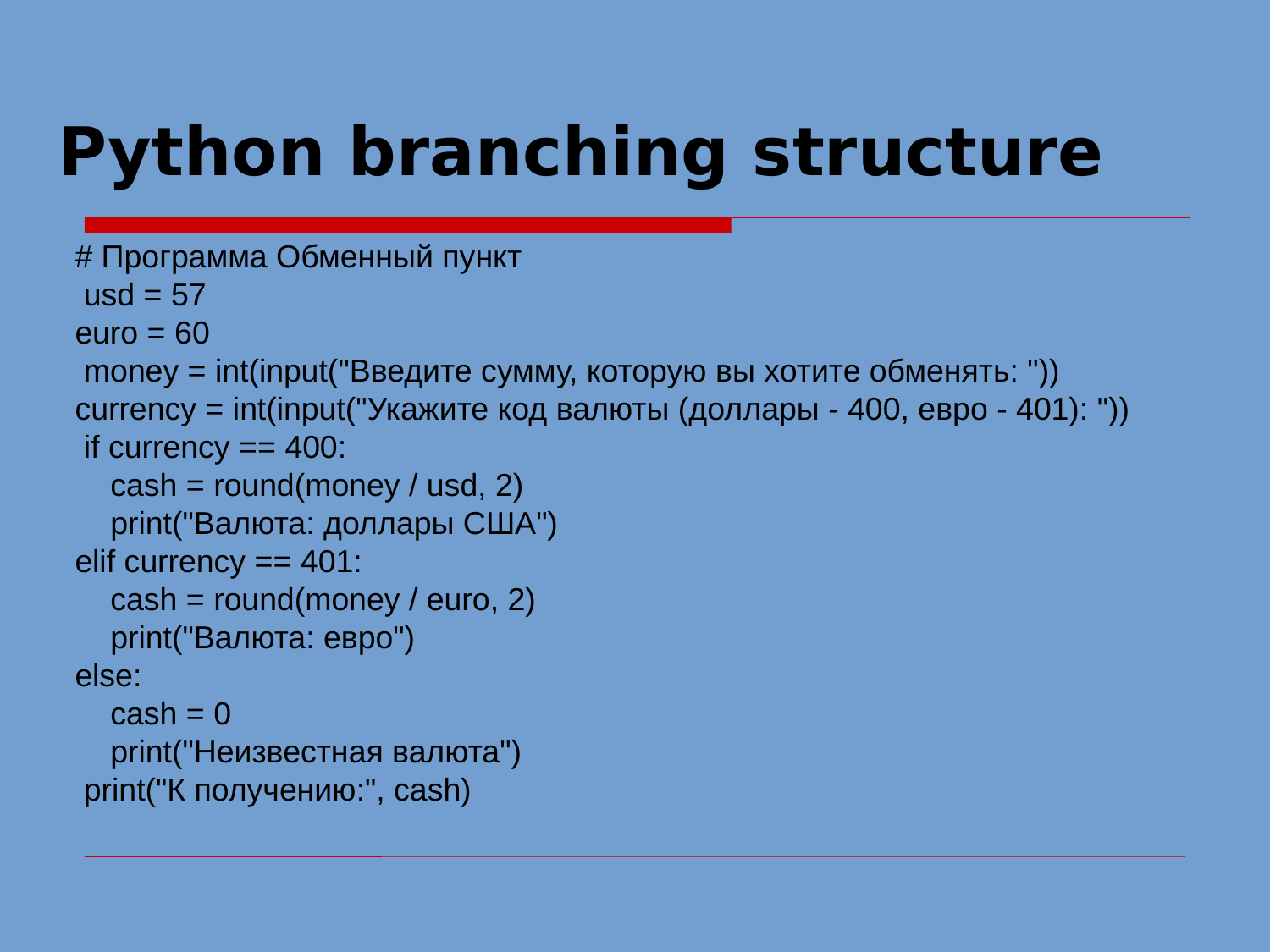

Python branching structure
# Программа Обменный пункт
 usd = 57
euro = 60
 money = int(input("Введите сумму, которую вы хотите обменять: "))
currency = int(input("Укажите код валюты (доллары - 400, евро - 401): "))
 if currency == 400:
    cash = round(money / usd, 2)
    print("Валюта: доллары США")
elif currency == 401:
    cash = round(money / euro, 2)
    print("Валюта: евро")
else:
    cash = 0
    print("Неизвестная валюта")
 print("К получению:", cash)